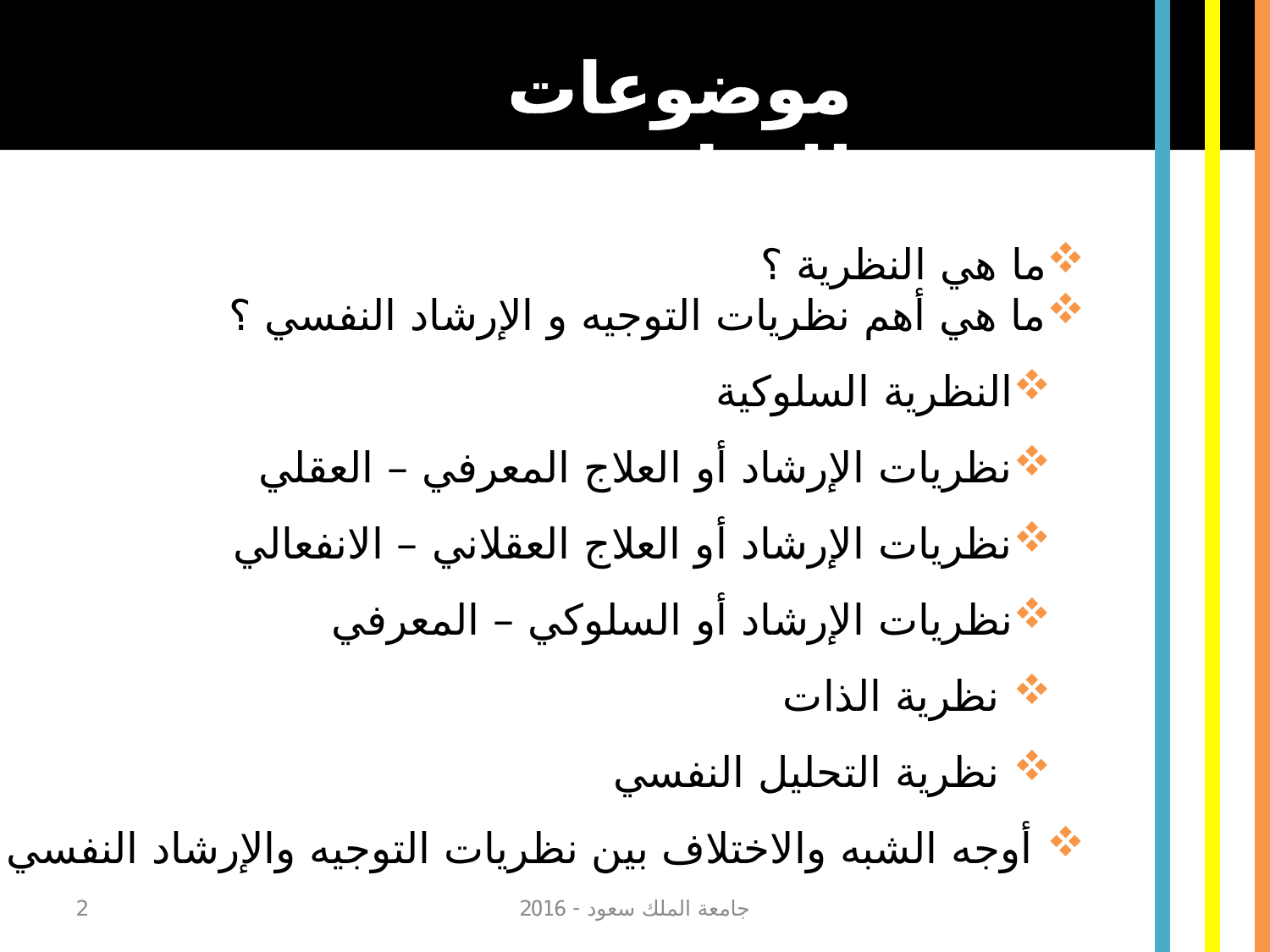

موضوعات للمناقشة
ما هي النظرية ؟
ما هي أهم نظريات التوجيه و الإرشاد النفسي ؟
النظرية السلوكية
نظريات الإرشاد أو العلاج المعرفي – العقلي
نظريات الإرشاد أو العلاج العقلاني – الانفعالي
نظريات الإرشاد أو السلوكي – المعرفي
 نظرية الذات
 نظرية التحليل النفسي
 أوجه الشبه والاختلاف بين نظريات التوجيه والإرشاد النفسي
2
جامعة الملك سعود - 2016